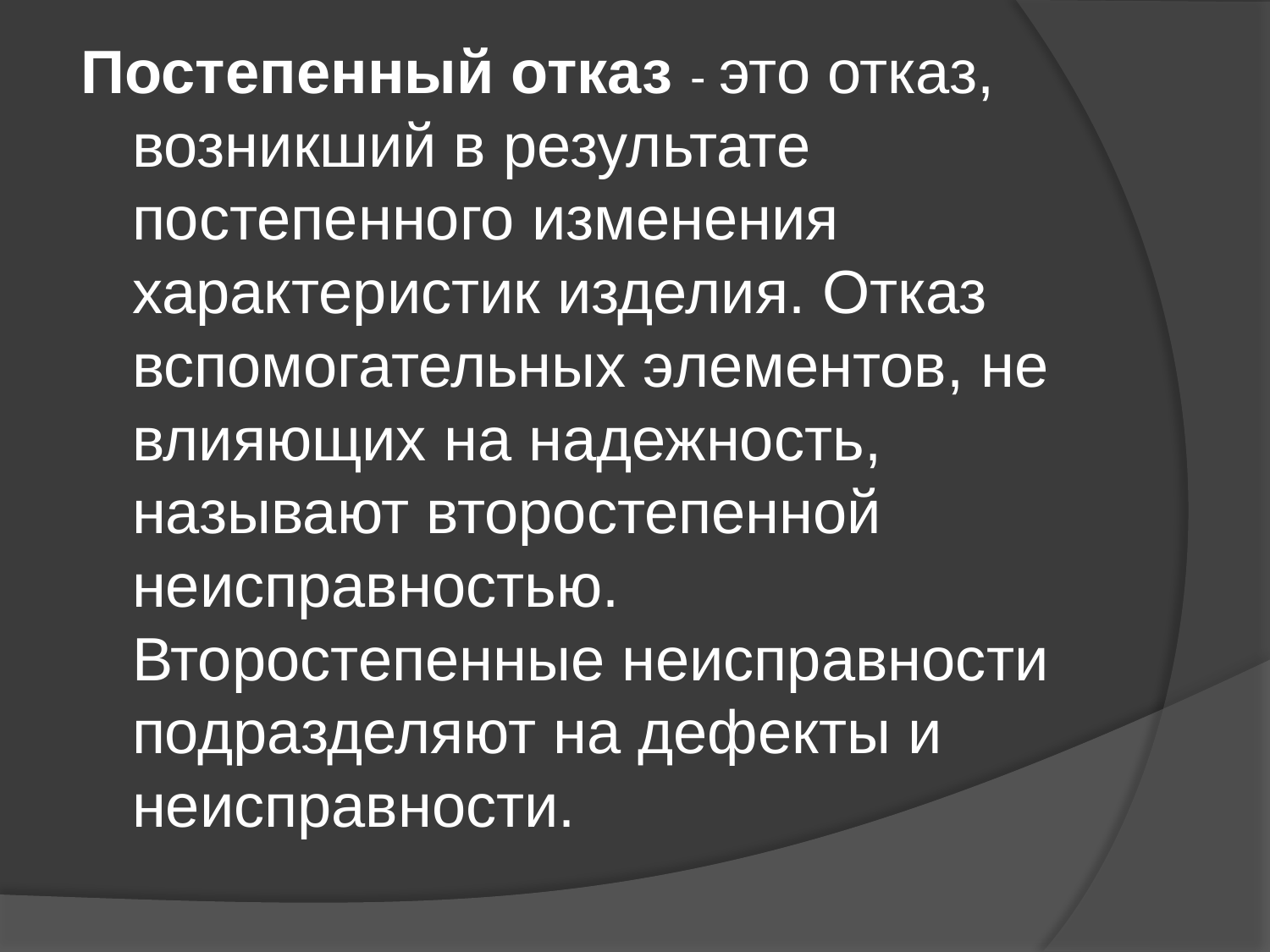

Постепенный отказ - это отказ, возникший в результате постепенного изменения характеристик изделия. Отказ вспомогательных элементов, не влияющих на надежность, называют второстепенной неисправностью. Второстепенные неисправности подразделяют на дефекты и неисправности.
#